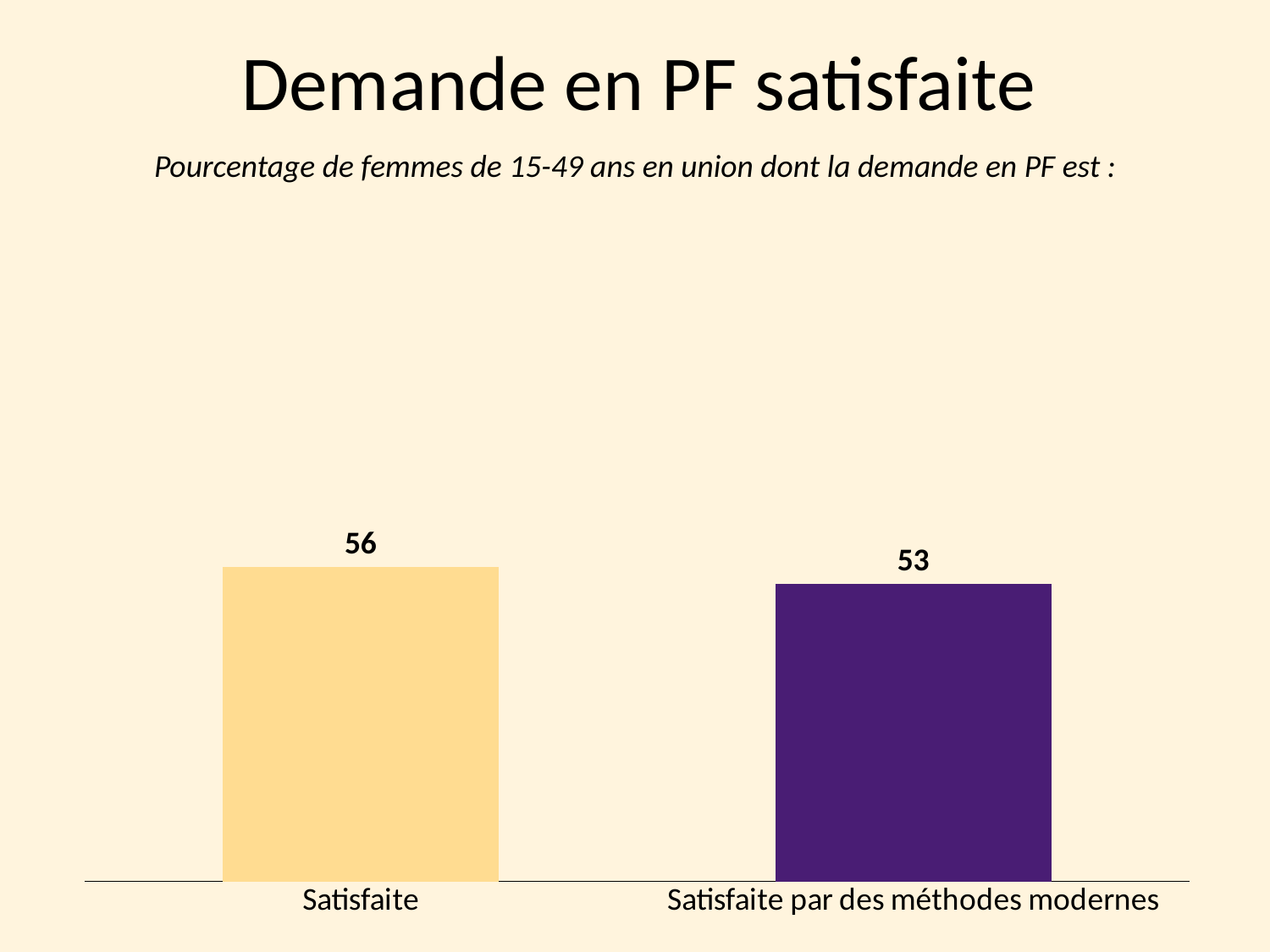

# Demande en PF satisfaite
Pourcentage de femmes de 15-49 ans en union dont la demande en PF est :

### Chart

| Category | Series 1 |
|---|---|
| Satisfaite | 56.0 |
| Satisfaite par des méthodes modernes | 53.0 |